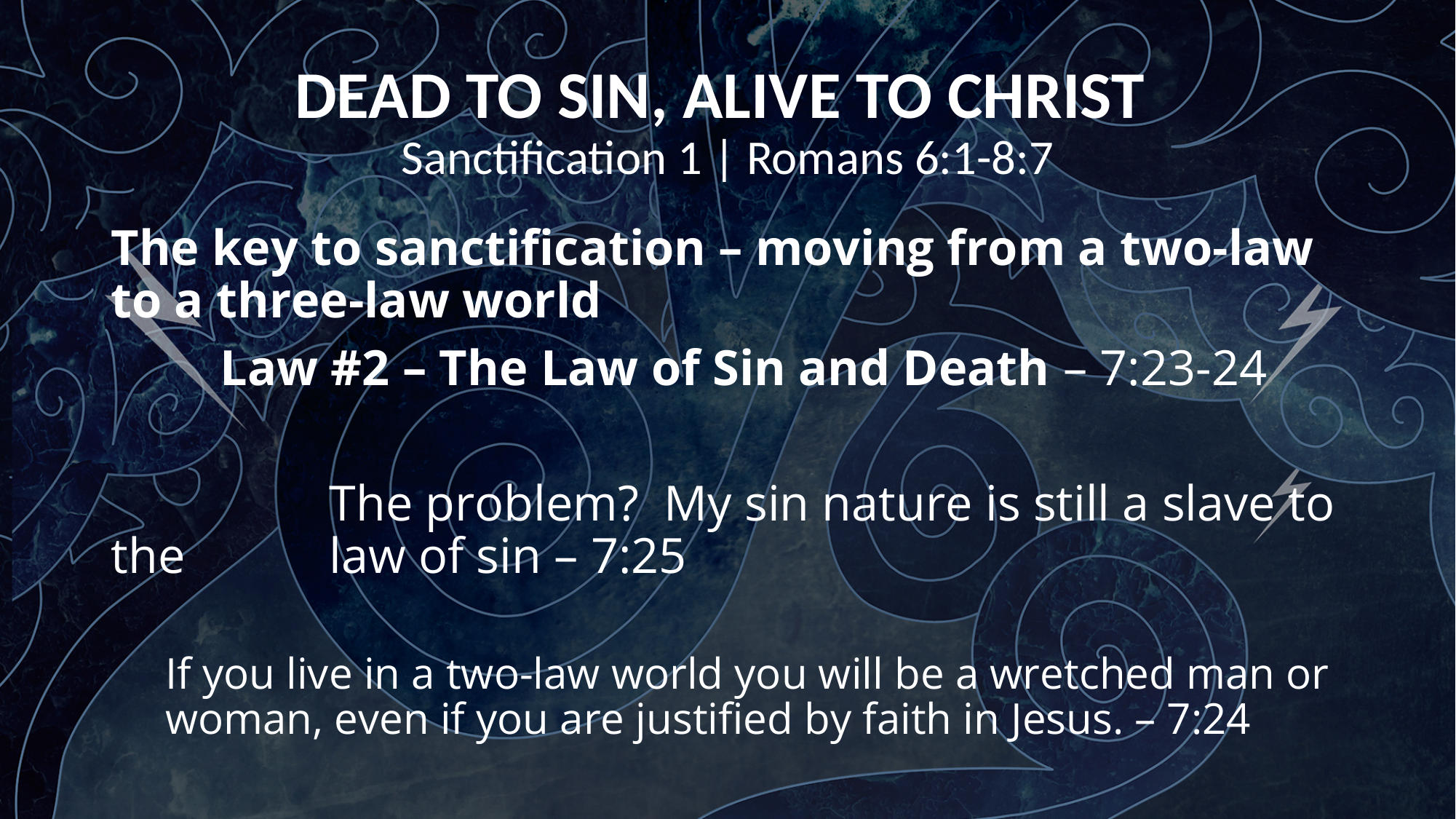

DEAD TO SIN, ALIVE TO CHRIST
Sanctification 1 | Romans 6:1-8:7
The key to sanctification – moving from a two-law to a three-law world
	Law #2 – The Law of Sin and Death – 7:23-24

		The problem?  My sin nature is still a slave to the 		law of sin – 7:25

If you live in a two-law world you will be a wretched man or woman, even if you are justified by faith in Jesus. – 7:24